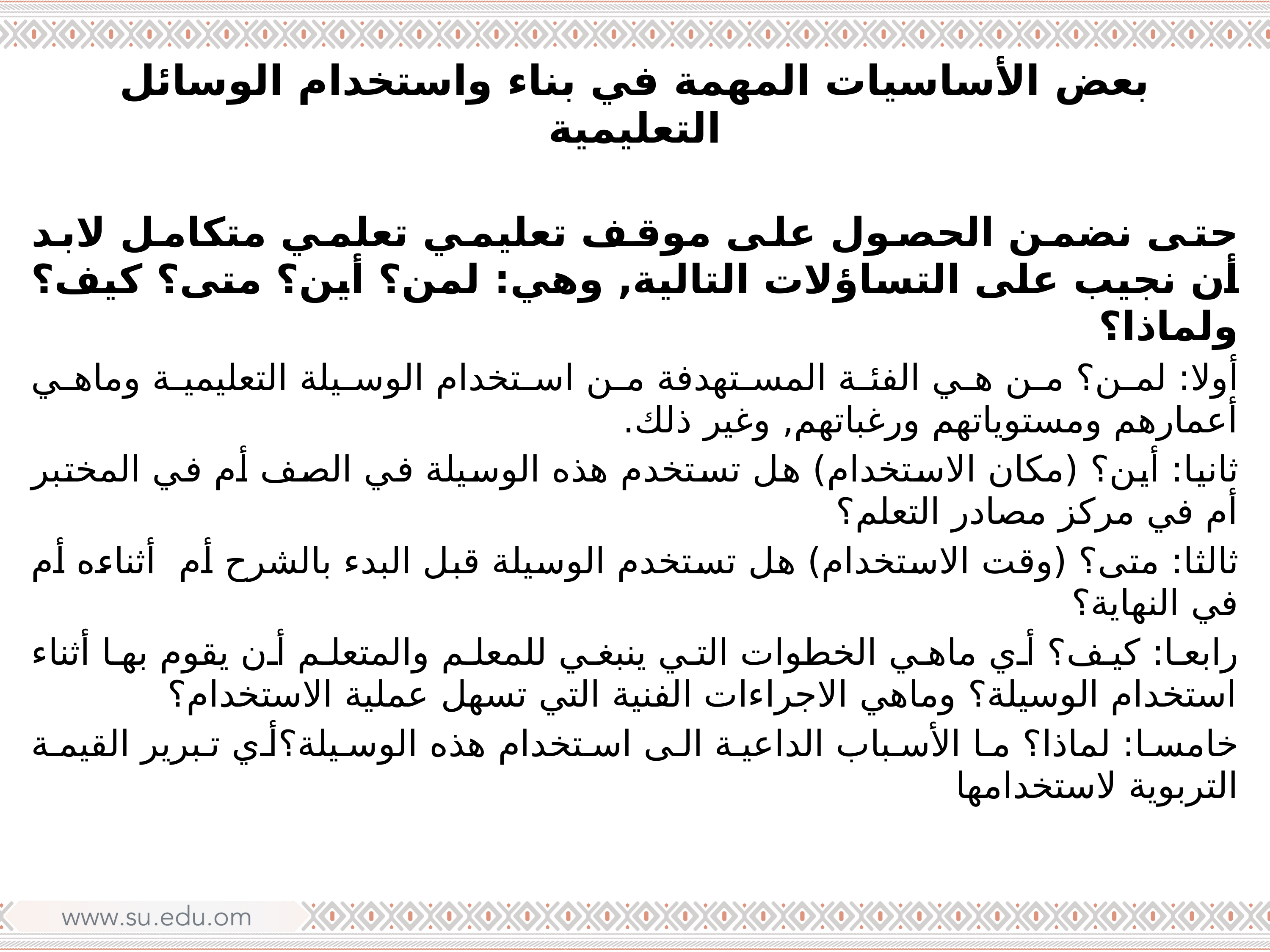

# بعض الأساسيات المهمة في بناء واستخدام الوسائل التعليمية
حتى نضمن الحصول على موقف تعليمي تعلمي متكامل لابد أن نجيب على التساؤلات التالية, وهي: لمن؟ أين؟ متى؟ كيف؟ ولماذا؟
أولا: لمن؟ من هي الفئة المستهدفة من استخدام الوسيلة التعليمية وماهي أعمارهم ومستوياتهم ورغباتهم, وغير ذلك.
ثانيا: أين؟ (مكان الاستخدام) هل تستخدم هذه الوسيلة في الصف أم في المختبر أم في مركز مصادر التعلم؟
ثالثا: متى؟ (وقت الاستخدام) هل تستخدم الوسيلة قبل البدء بالشرح أم  أثناءه أم في النهاية؟
رابعا: كيف؟ أي ماهي الخطوات التي ينبغي للمعلم والمتعلم أن يقوم بها أثناء استخدام الوسيلة؟ وماهي الاجراءات الفنية التي تسهل عملية الاستخدام؟
خامسا: لماذا؟ ما الأسباب الداعية الى استخدام هذه الوسيلة؟أي تبرير القيمة التربوية لاستخدامها